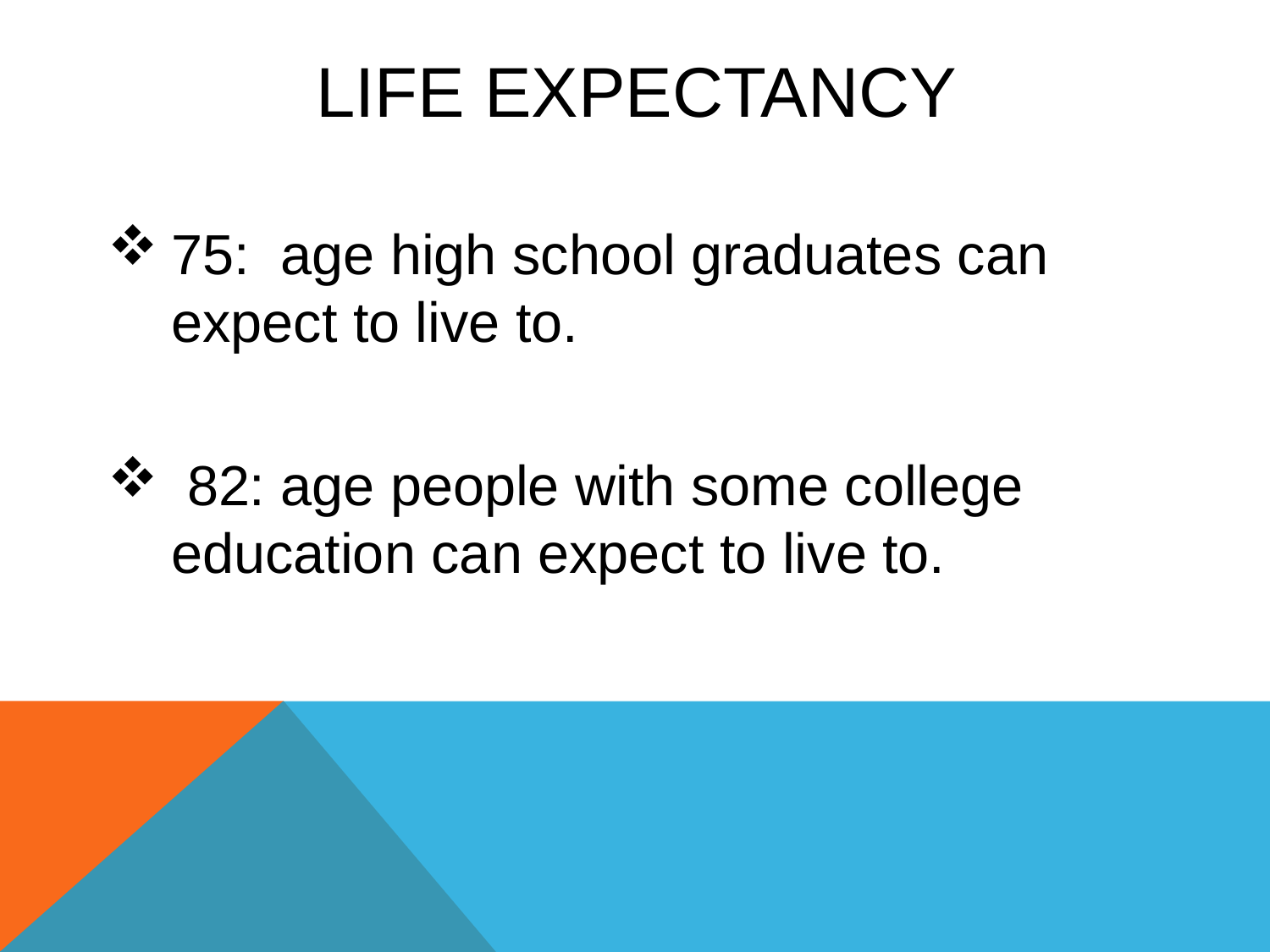

# LIFE EXPECTANCY
75:  age high school graduates can expect to live to.

 82: age people with some college education can expect to live to.